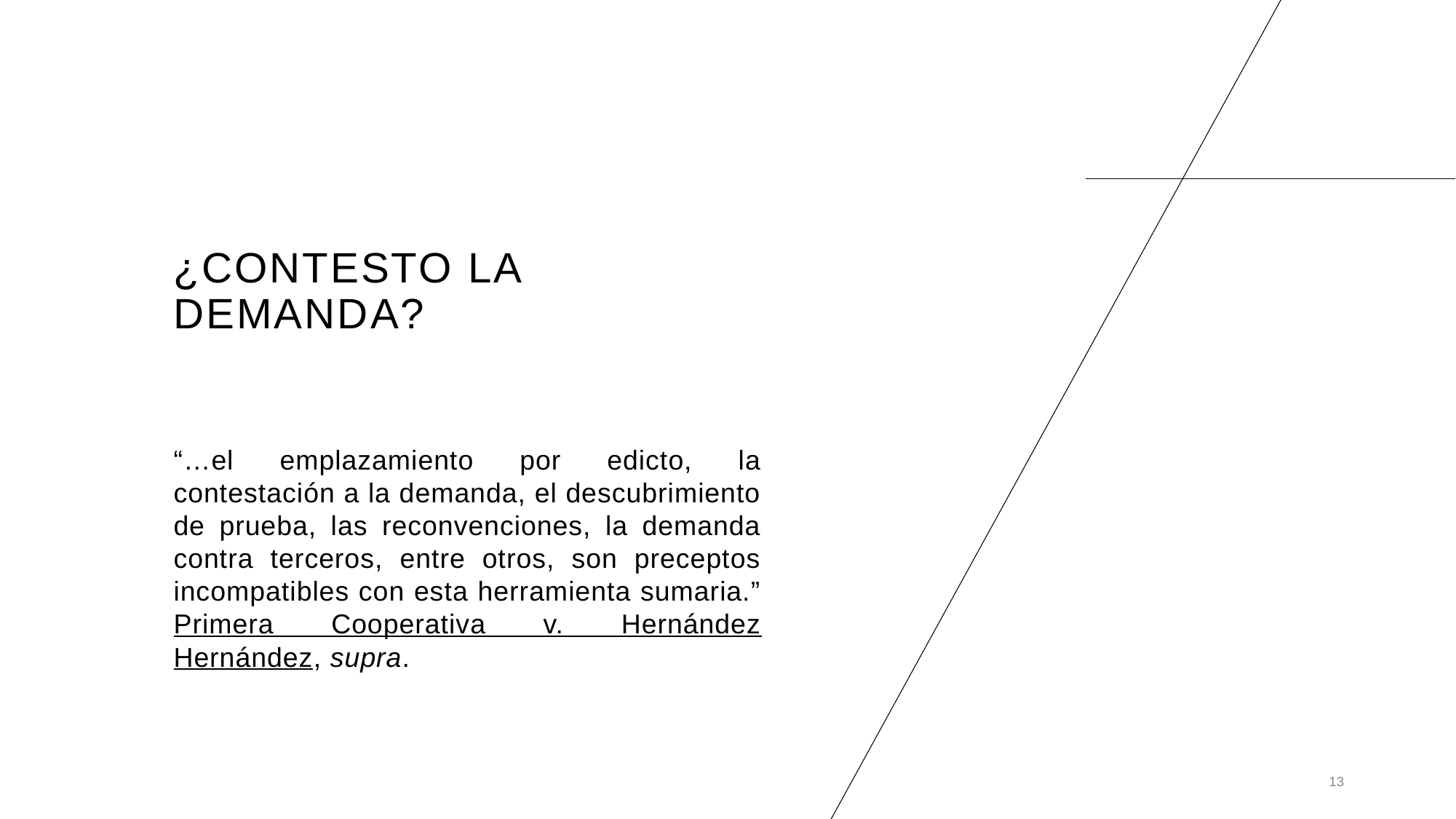

# ¿Contesto la demanda?
“…el emplazamiento por edicto, la contestación a la demanda, el descubrimiento de prueba, las reconvenciones, la demanda contra terceros, entre otros, son preceptos incompatibles con esta herramienta sumaria.” Primera Cooperativa v. Hernández Hernández, supra.

13